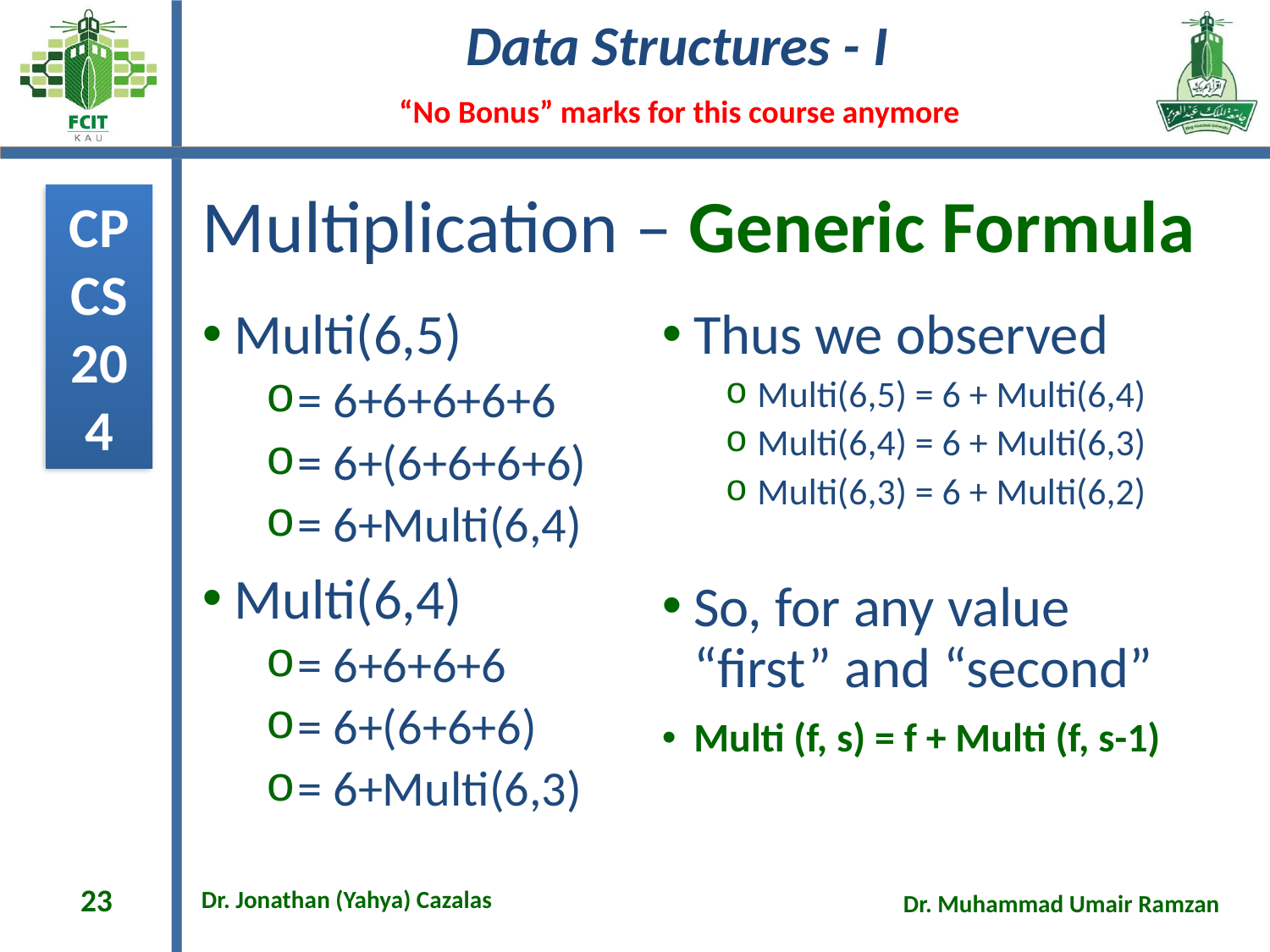

# Multiplication – Generic Formula
Multi(6,5)
= 6+6+6+6+6
= 6+(6+6+6+6)
= 6+Multi(6,4)
Multi(6,4)
= 6+6+6+6
= 6+(6+6+6)
= 6+Multi(6,3)
Thus we observed
Multi(6,5) = 6 + Multi(6,4)
Multi(6,4) = 6 + Multi(6,3)
Multi(6,3) = 6 + Multi(6,2)

So, for any value “first” and “second”
Multi (f, s) = f + Multi (f, s-1)
23